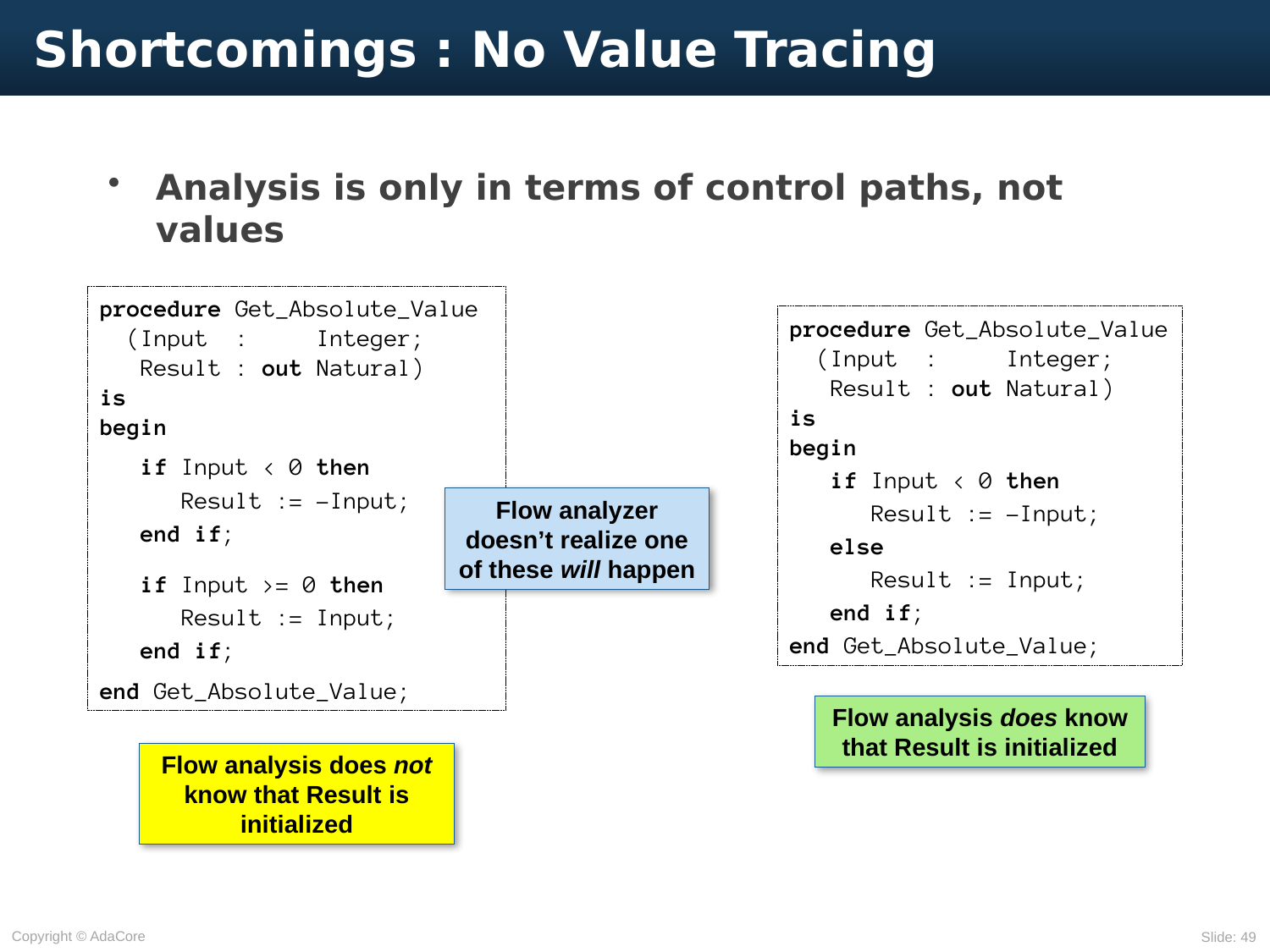

# Shortcomings : No Value Tracing
Analysis is only in terms of control paths, not values
procedure Get_Absolute_Value
  (Input  :     Integer;
   Result : out Natural)
is
begin
   if Input < 0 then
      Result := -Input;
   end if;
   if Input >= 0 then
      Result := Input;
   end if;
end Get_Absolute_Value;
procedure Get_Absolute_Value
  (Input  :     Integer;
   Result : out Natural)
is
begin
   if Input < 0 then
      Result := -Input;
   else
      Result := Input;
   end if;
end Get_Absolute_Value;
Flow analysis does know that Result is initialized
Flow analyzer doesn’t realize one of these will happen
Flow analysis does not know that Result is initialized